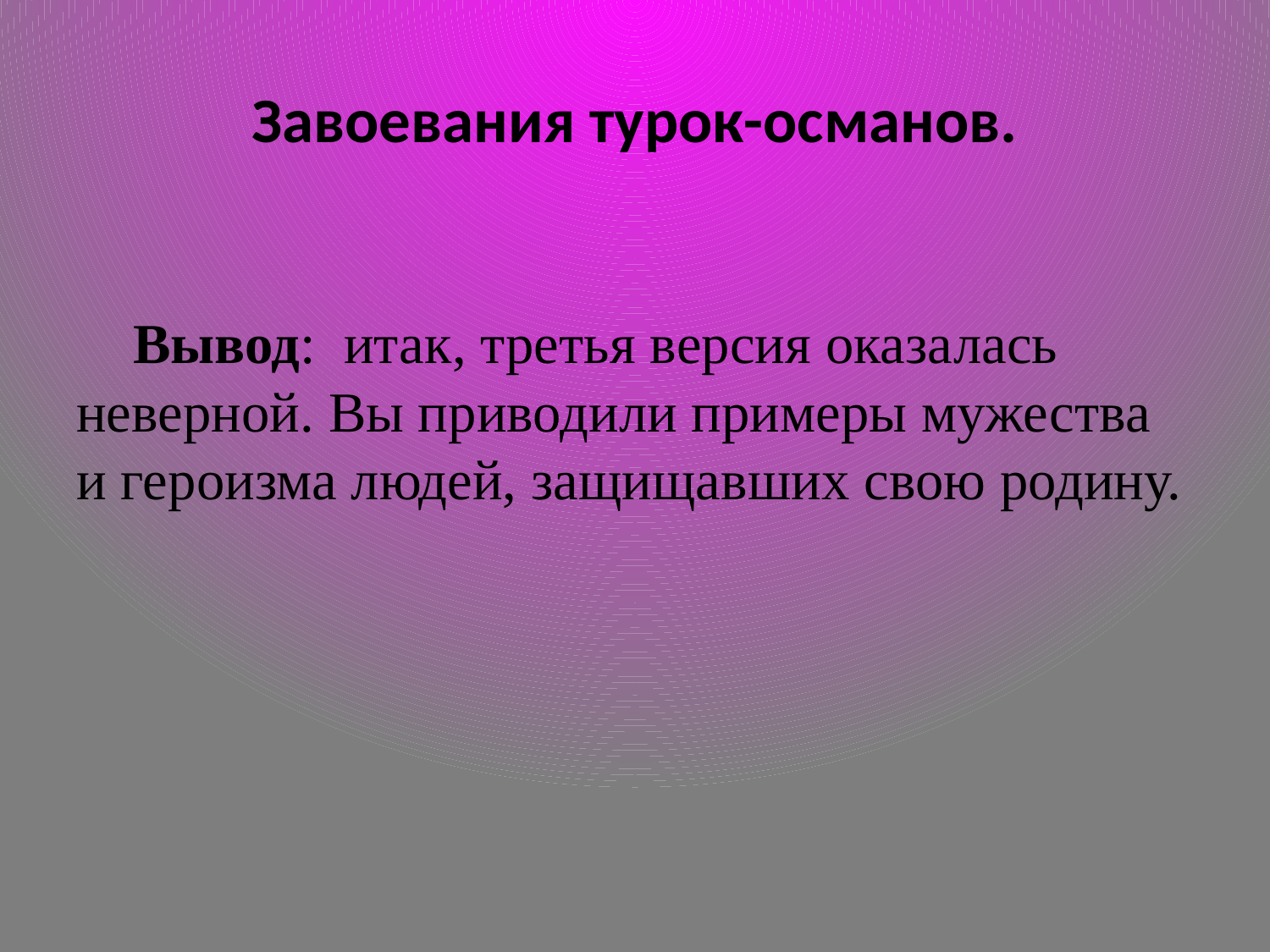

# Завоевания турок-османов.

    Вывод:  итак, третья версия оказалась неверной. Вы приводили примеры мужества и героизма людей, защищавших свою родину.